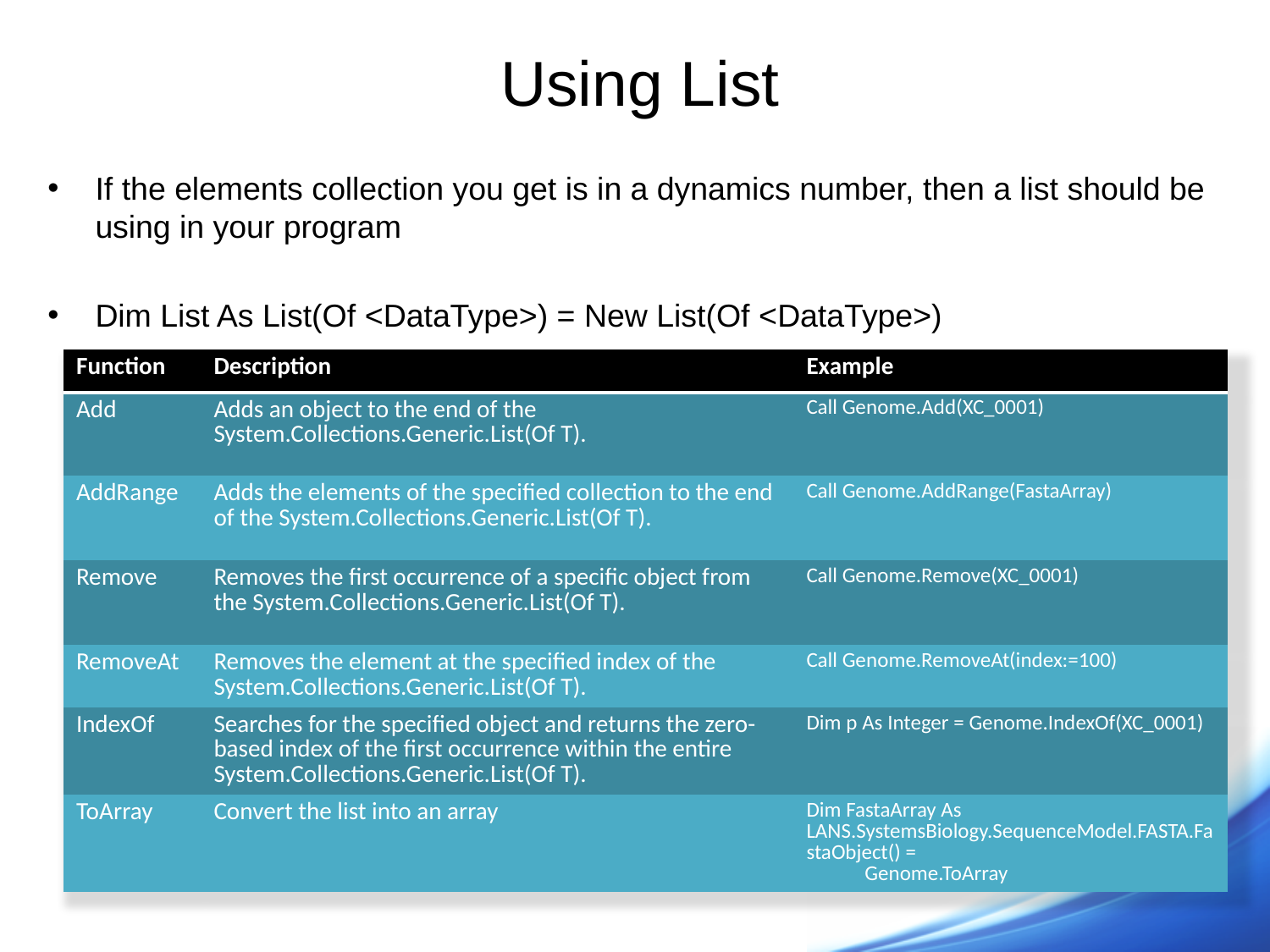

# Using List
If the elements collection you get is in a dynamics number, then a list should be using in your program

Dim List As List(Of <DataType>) = New List(Of <DataType>)
| Function | Description | Example |
| --- | --- | --- |
| Add | Adds an object to the end of the System.Collections.Generic.List(Of T). | Call Genome.Add(XC\_0001) |
| AddRange | Adds the elements of the specified collection to the end of the System.Collections.Generic.List(Of T). | Call Genome.AddRange(FastaArray) |
| Remove | Removes the first occurrence of a specific object from the System.Collections.Generic.List(Of T). | Call Genome.Remove(XC\_0001) |
| RemoveAt | Removes the element at the specified index of the System.Collections.Generic.List(Of T). | Call Genome.RemoveAt(index:=100) |
| IndexOf | Searches for the specified object and returns the zero-based index of the first occurrence within the entire System.Collections.Generic.List(Of T). | Dim p As Integer = Genome.IndexOf(XC\_0001) |
| ToArray | Convert the list into an array | Dim FastaArray As LANS.SystemsBiology.SequenceModel.FASTA.FastaObject() = Genome.ToArray |